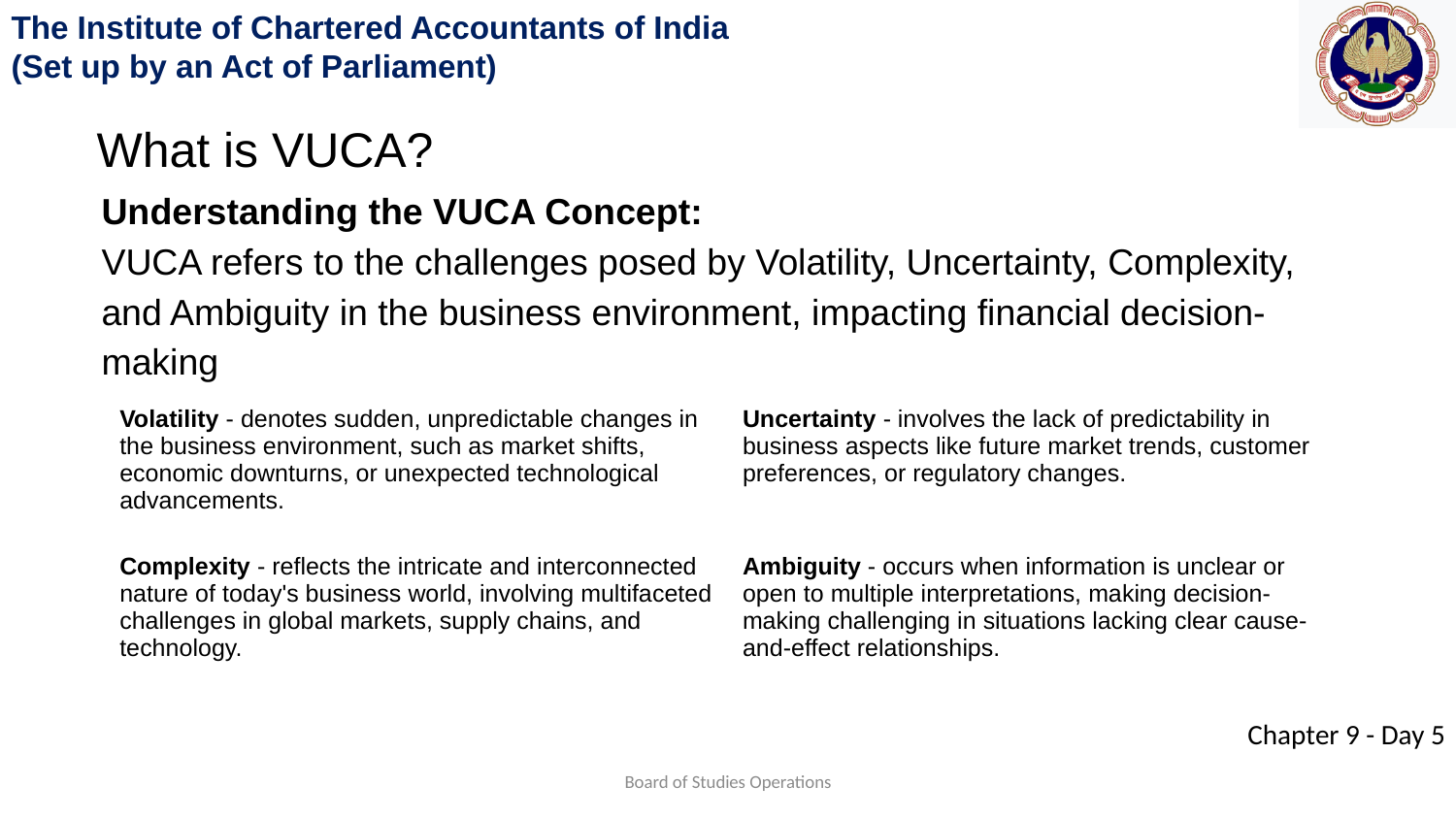

What is VUCA?
Understanding the VUCA Concept:
VUCA refers to the challenges posed by Volatility, Uncertainty, Complexity, and Ambiguity in the business environment, impacting financial decision-making

| Volatility - denotes sudden, unpredictable changes in the business environment, such as market shifts, economic downturns, or unexpected technological advancements. | Uncertainty - involves the lack of predictability in business aspects like future market trends, customer preferences, or regulatory changes. |
| --- | --- |
| Complexity - reflects the intricate and interconnected nature of today's business world, involving multifaceted challenges in global markets, supply chains, and technology. | Ambiguity - occurs when information is unclear or open to multiple interpretations, making decision-making challenging in situations lacking clear cause-and-effect relationships. |
Board of Studies Operations